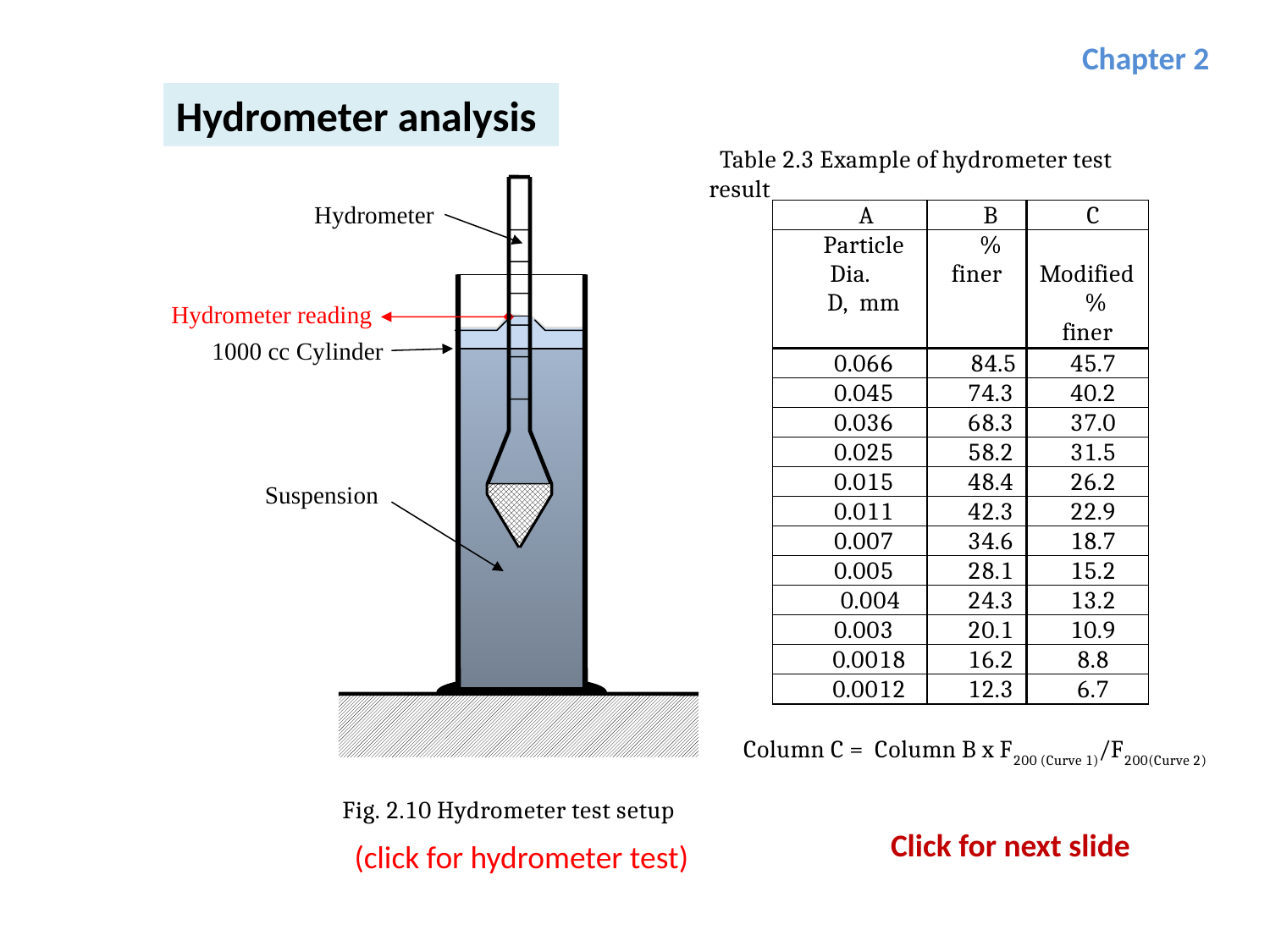

Chapter 2
Hydrometer analysis
Table 2.3 Example of hydrometer test result

Hydrometer
| A | B | C |
| --- | --- | --- |
| Particle Dia. D, mm | % finer | Modified % finer |
| 0.066 | 84.5 | 45.7 |
| 0.045 | 74.3 | 40.2 |
| 0.036 | 68.3 | 37.0 |
| 0.025 | 58.2 | 31.5 |
| 0.015 | 48.4 | 26.2 |
| 0.011 | 42.3 | 22.9 |
| 0.007 | 34.6 | 18.7 |
| 0.005 | 28.1 | 15.2 |
| 0.004 | 24.3 | 13.2 |
| 0.003 | 20.1 | 10.9 |
| 0.0018 | 16.2 | 8.8 |
| 0.0012 | 12.3 | 6.7 |

Hydrometer reading

1000 cc Cylinder

Suspension

Column C =  Column B x F200 (Curve 1)/F200(Curve 2)

Fig. 2.10 Hydrometer test setup
Click for next slide
(click for hydrometer test)